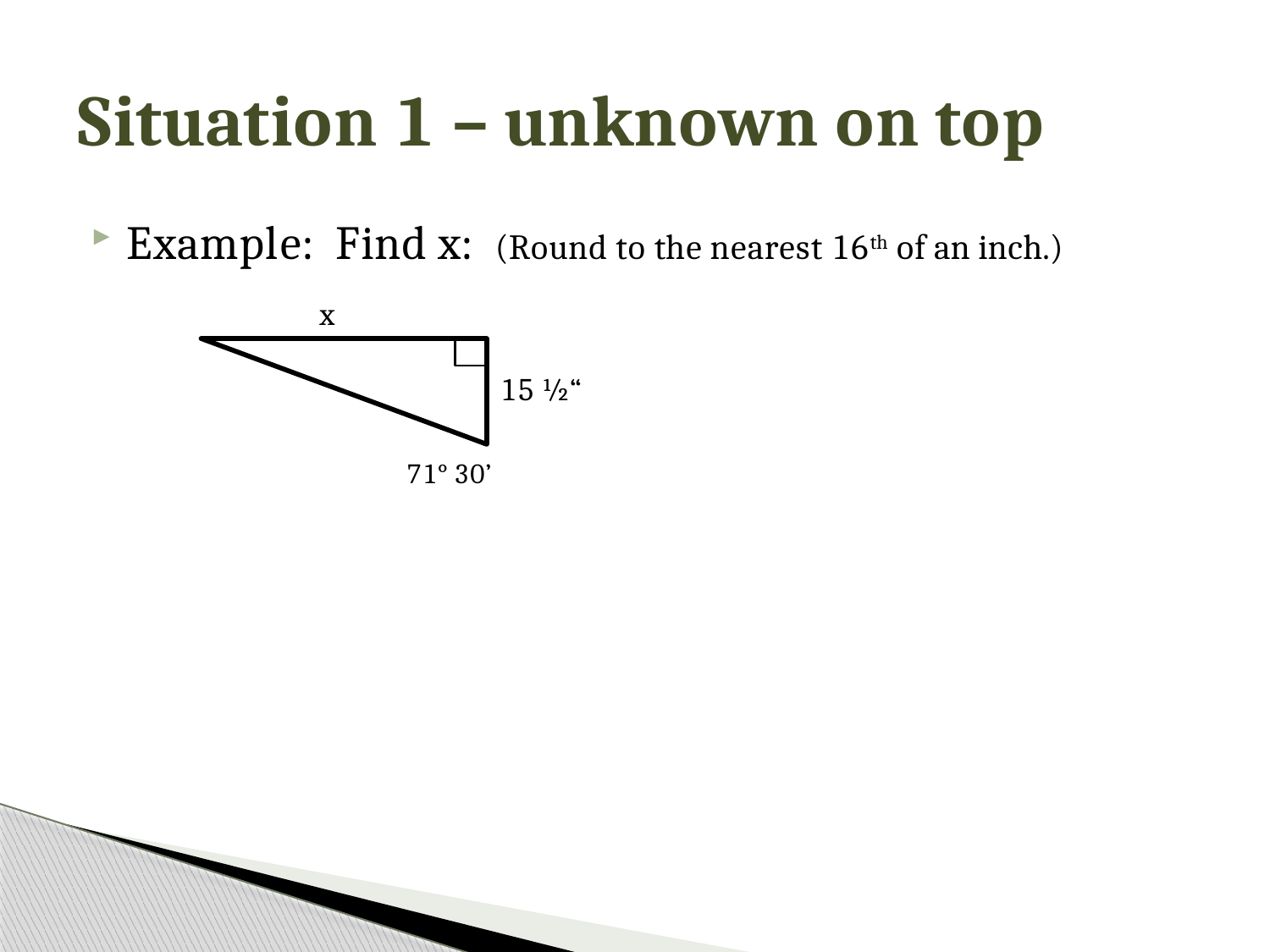

# Situation 1 – unknown on top
Example:  Find x:  (Round to the nearest 16th of an inch.)
x

15 ½“
71° 30’